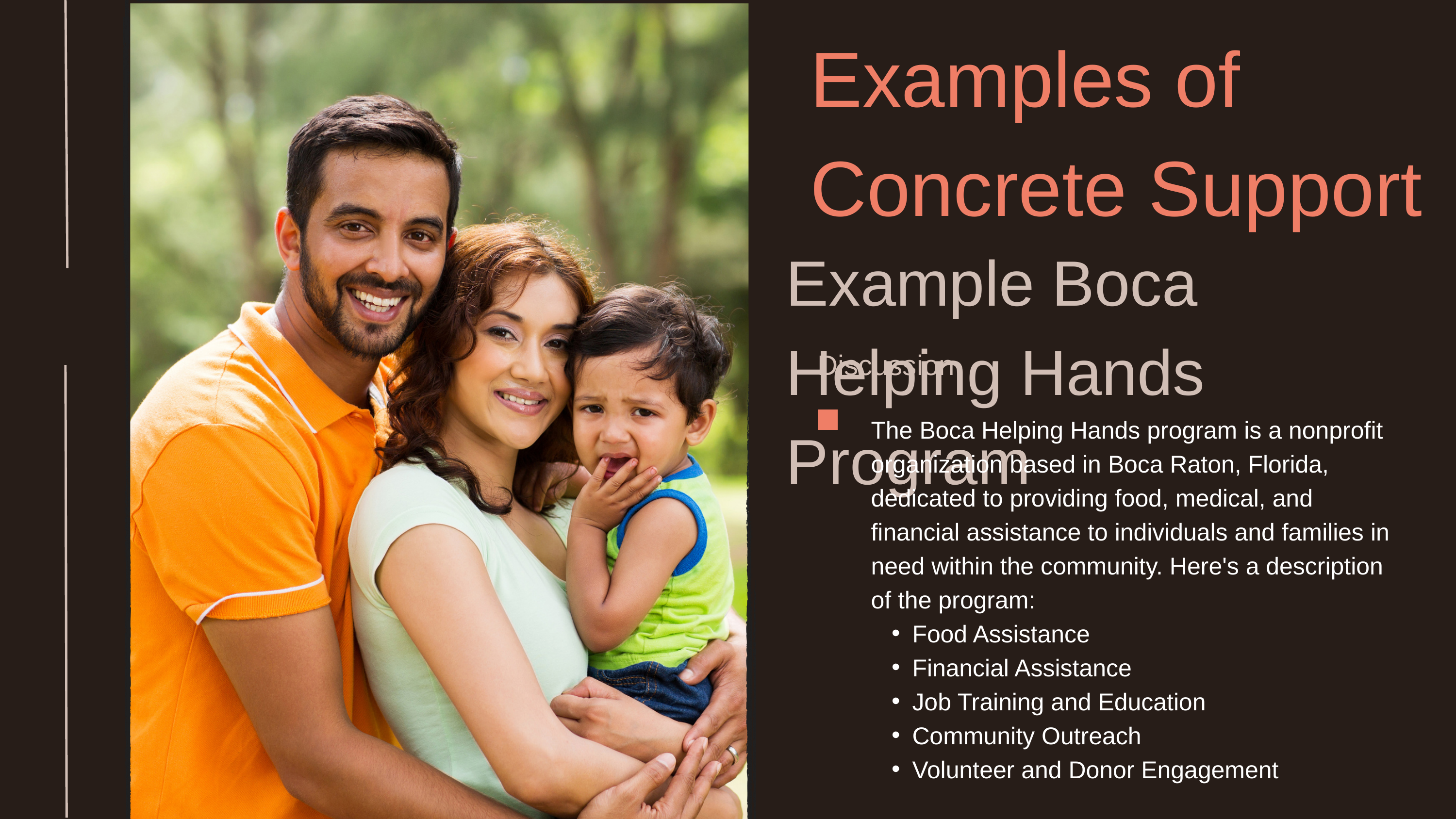

Examples of Concrete Support

Example Boca Helping Hands Program
Discussion

The Boca Helping Hands program is a nonprofit organization based in Boca Raton, Florida, dedicated to providing food, medical, and financial assistance to individuals and families in need within the community. Here's a description of the program:
Food Assistance
Financial Assistance
Job Training and Education
Community Outreach
Volunteer and Donor Engagement